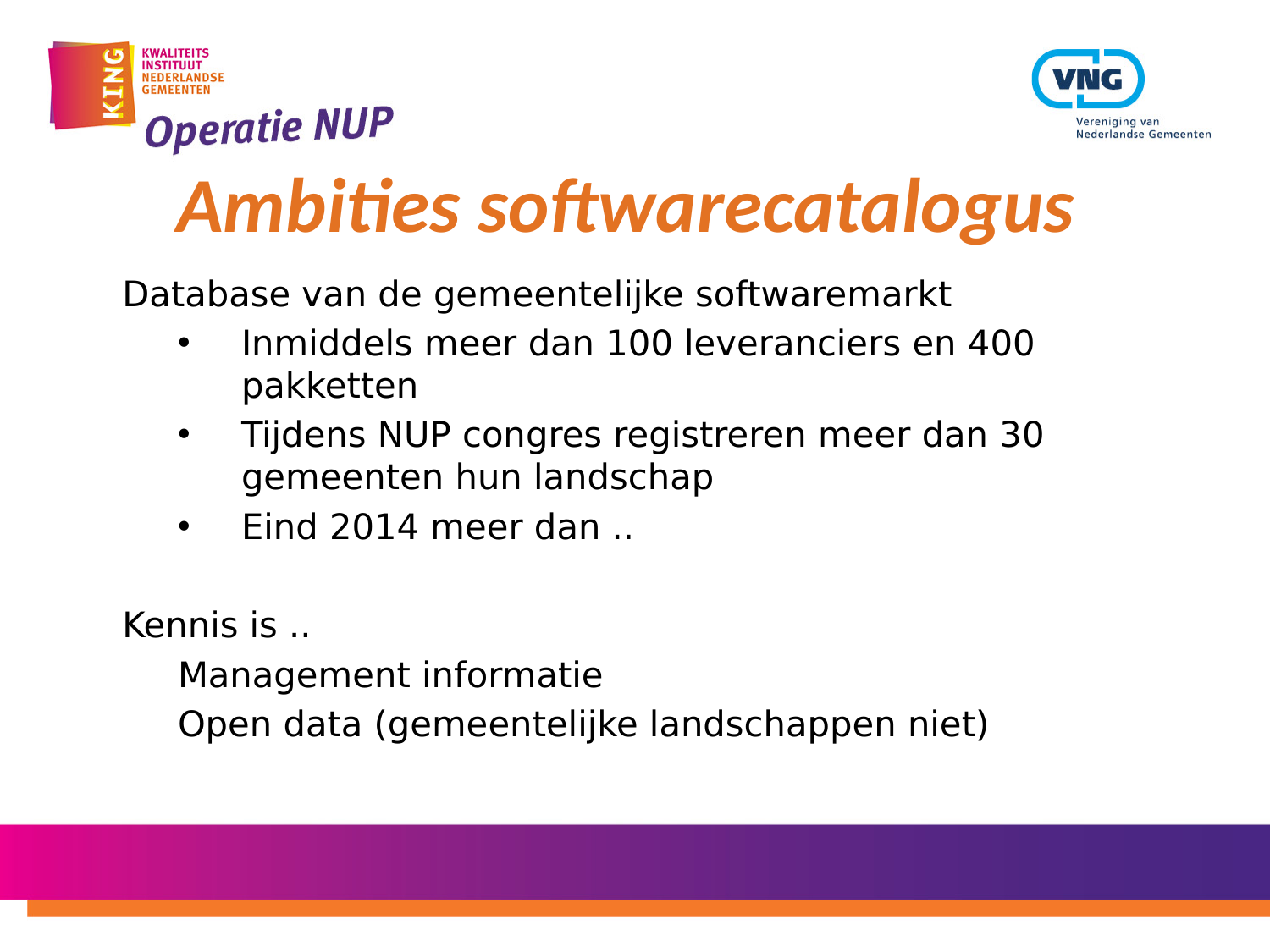

Ambities softwarecatalogus
Database van de gemeentelijke softwaremarkt
Inmiddels meer dan 100 leveranciers en 400 pakketten
Tijdens NUP congres registreren meer dan 30 gemeenten hun landschap
Eind 2014 meer dan ..

Kennis is ..
Management informatie
Open data (gemeentelijke landschappen niet)